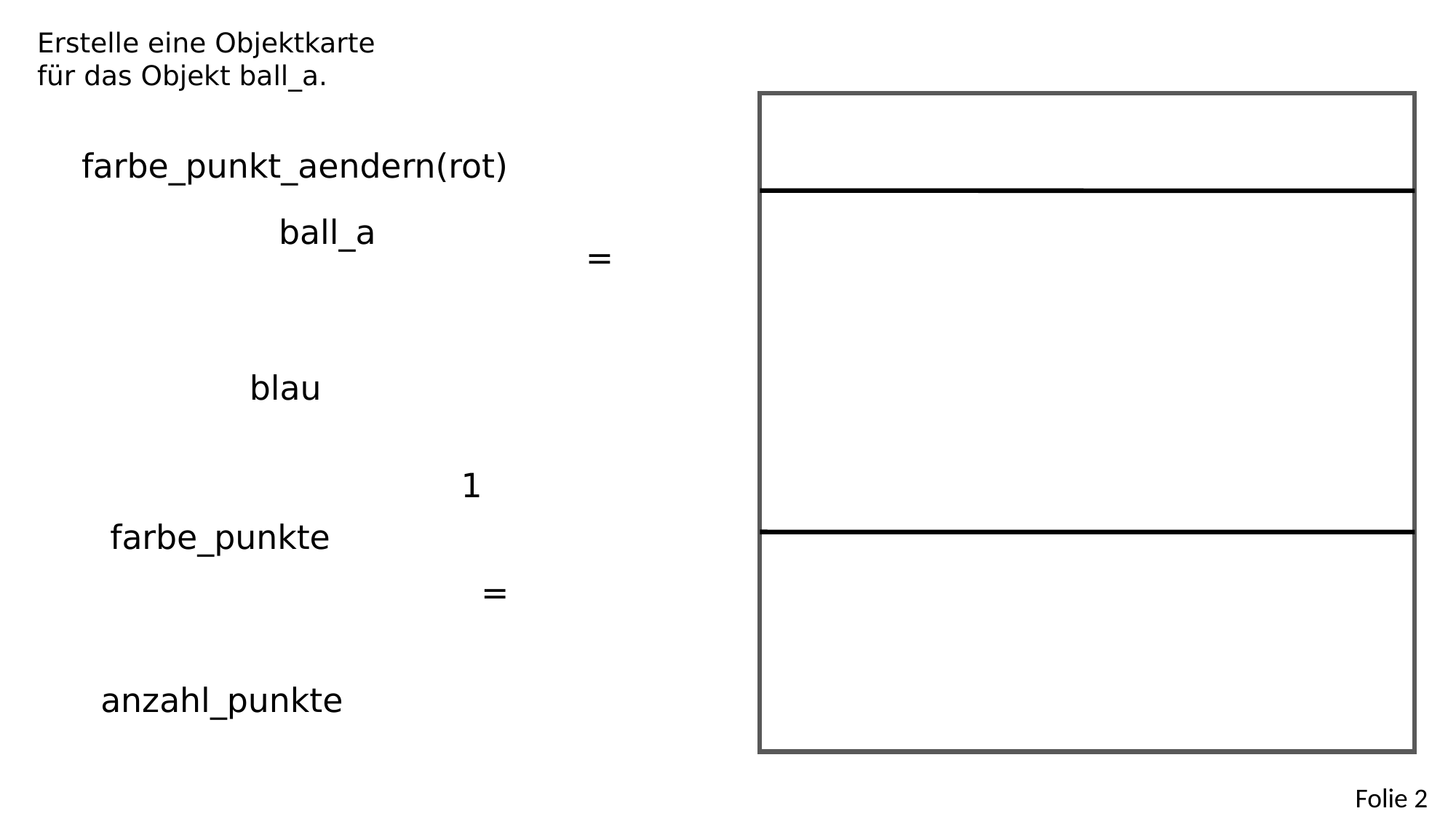

Erstelle eine Objektkarte
für das Objekt ball_a.

farbe_punkt_aendern(rot)
ball_a
=
blau
1
farbe_punkte
=
anzahl_punkte
Folie 2